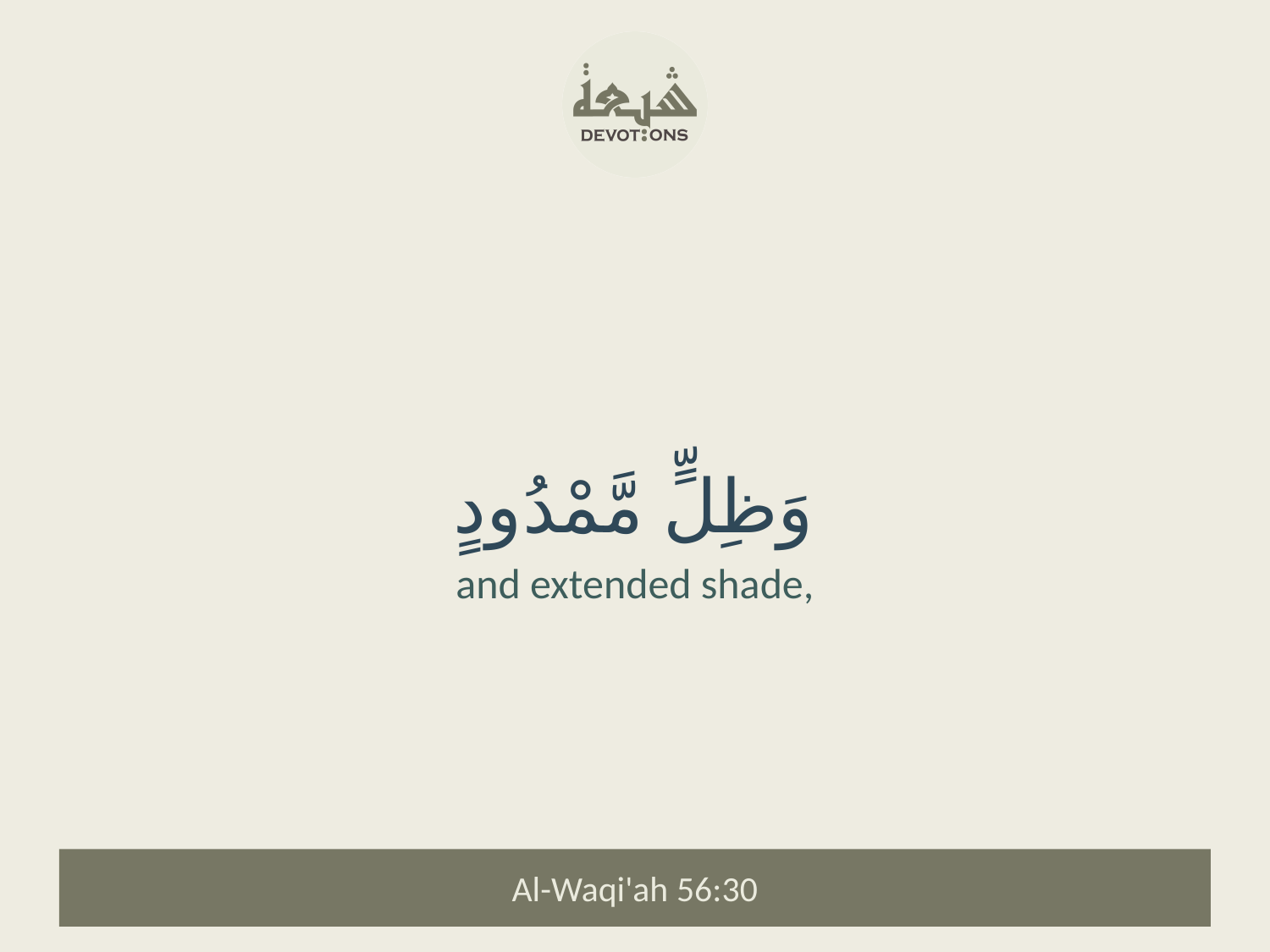

وَظِلٍّ مَّمْدُودٍ
and extended shade,
Al-Waqi'ah 56:30